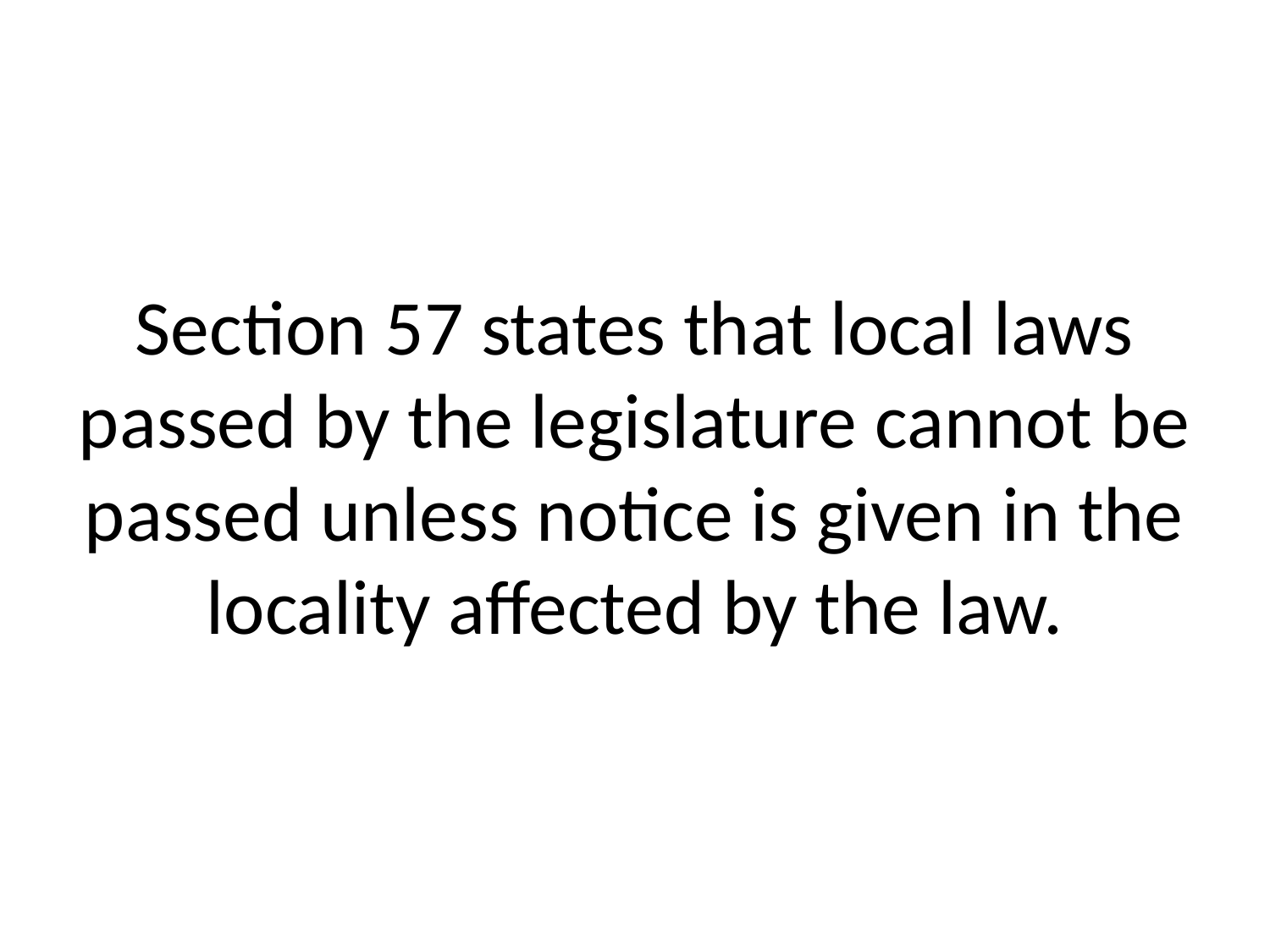

# Section 57 states that local laws passed by the legislature cannot be passed unless notice is given in the locality affected by the law.